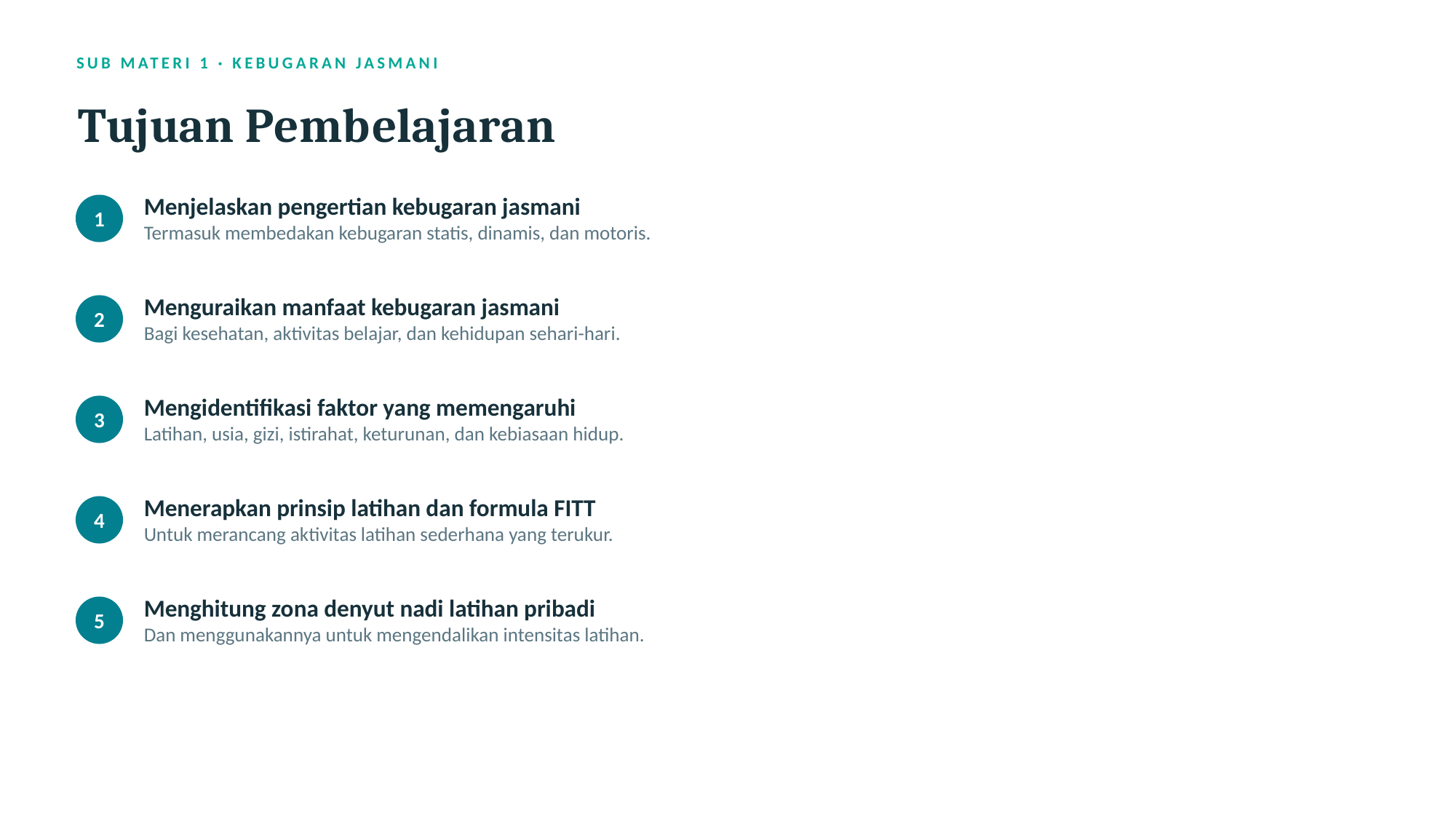

SUB MATERI 1 · KEBUGARAN JASMANI
Tujuan Pembelajaran
Menjelaskan pengertian kebugaran jasmani
Termasuk membedakan kebugaran statis, dinamis, dan motoris.

1
Menguraikan manfaat kebugaran jasmani
Bagi kesehatan, aktivitas belajar, dan kehidupan sehari-hari.

2
Mengidentifikasi faktor yang memengaruhi
Latihan, usia, gizi, istirahat, keturunan, dan kebiasaan hidup.

3
Menerapkan prinsip latihan dan formula FITT
Untuk merancang aktivitas latihan sederhana yang terukur.

4
Menghitung zona denyut nadi latihan pribadi
Dan menggunakannya untuk mengendalikan intensitas latihan.

5